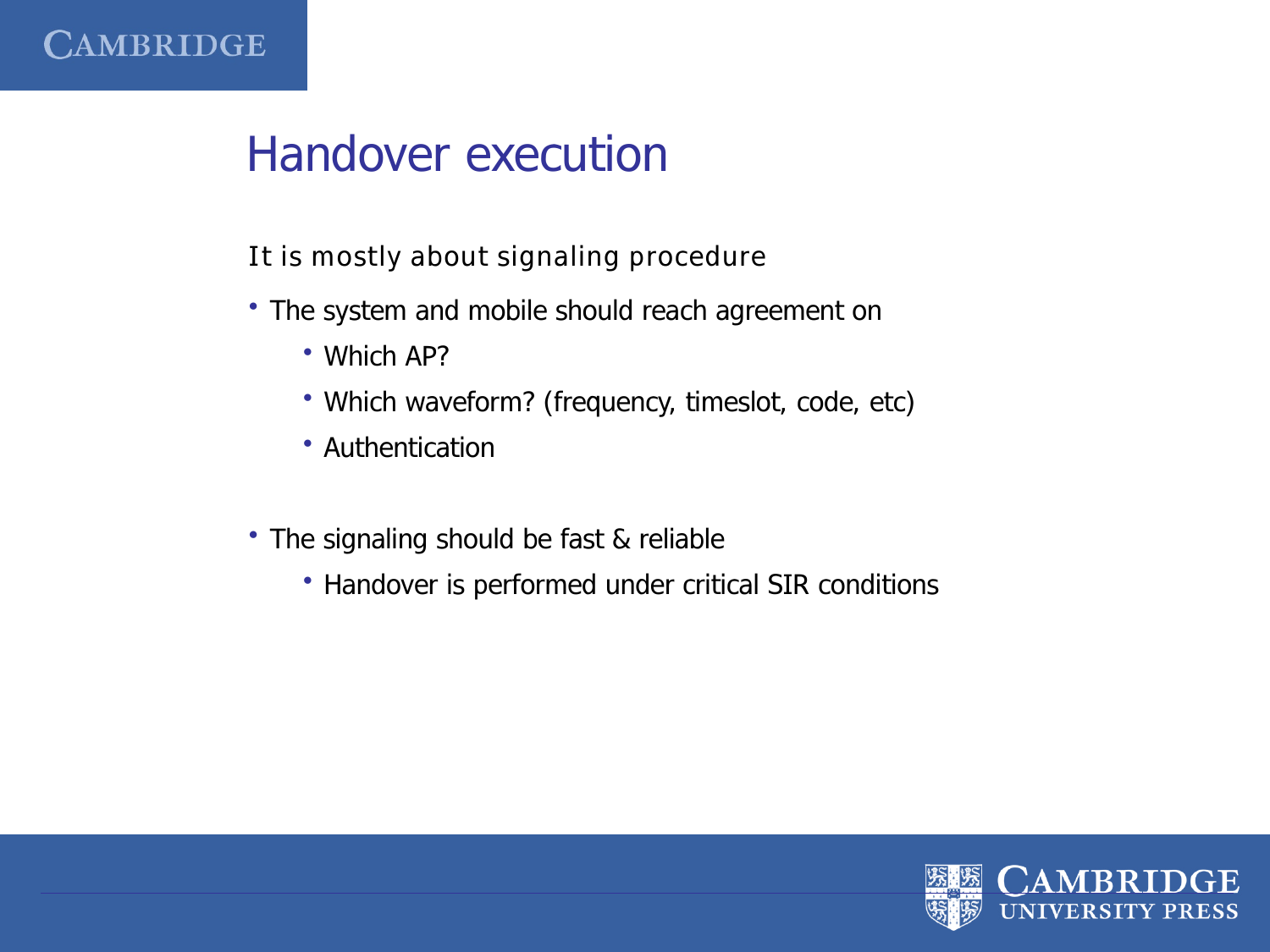

Handover execution
It is mostly about signaling procedure
The system and mobile should reach agreement on
Which AP?
Which waveform? (frequency, timeslot, code, etc)
Authentication

The signaling should be fast & reliable
Handover is performed under critical SIR conditions